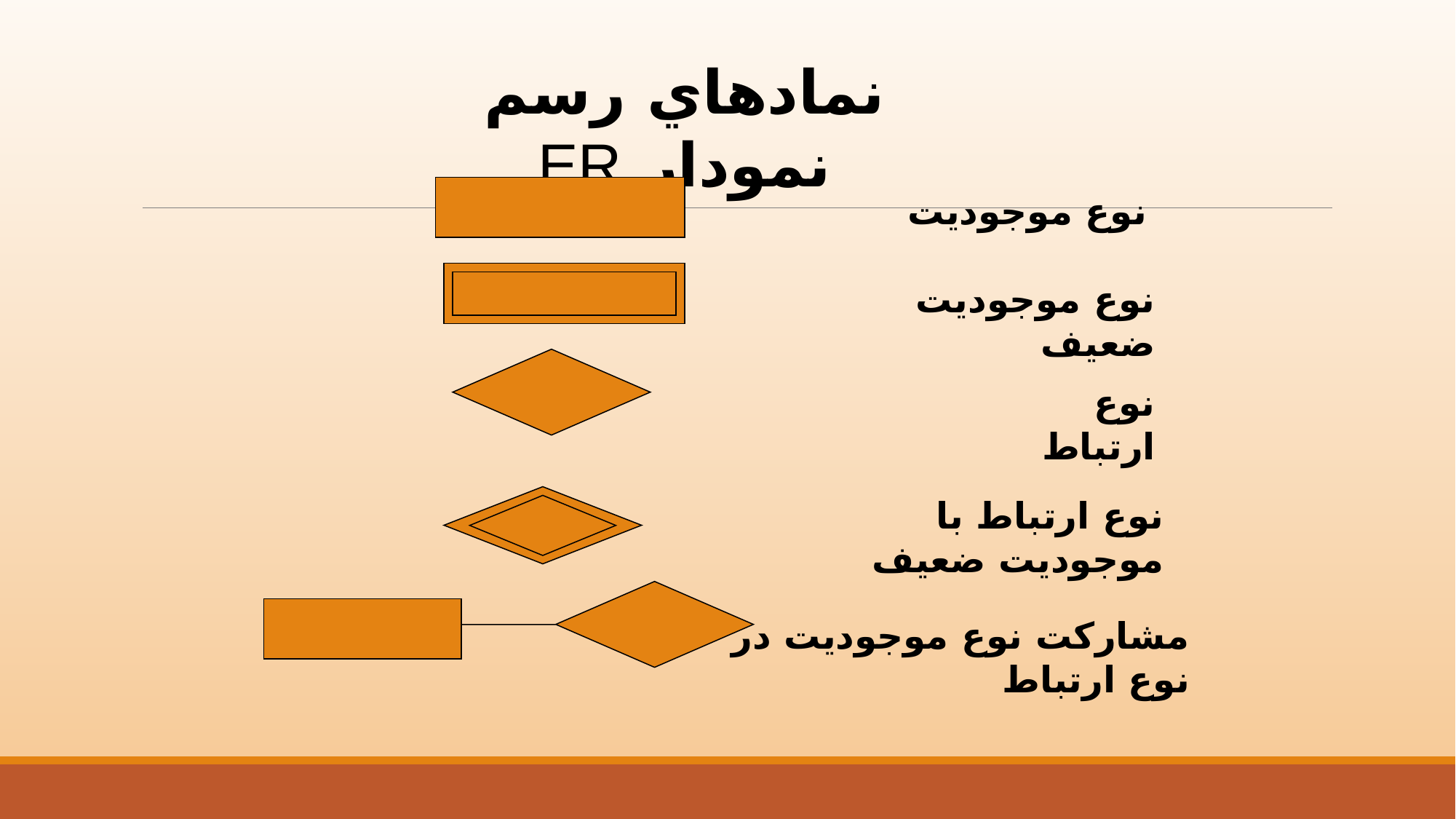

نمادهاي رسم نمودار ER

نوع موجوديت

نوع موجوديت ضعيف

نوع ارتباط

نوع ارتباط با موجوديت ضعيف

مشاركت نوع موجوديت در نوع ارتباط